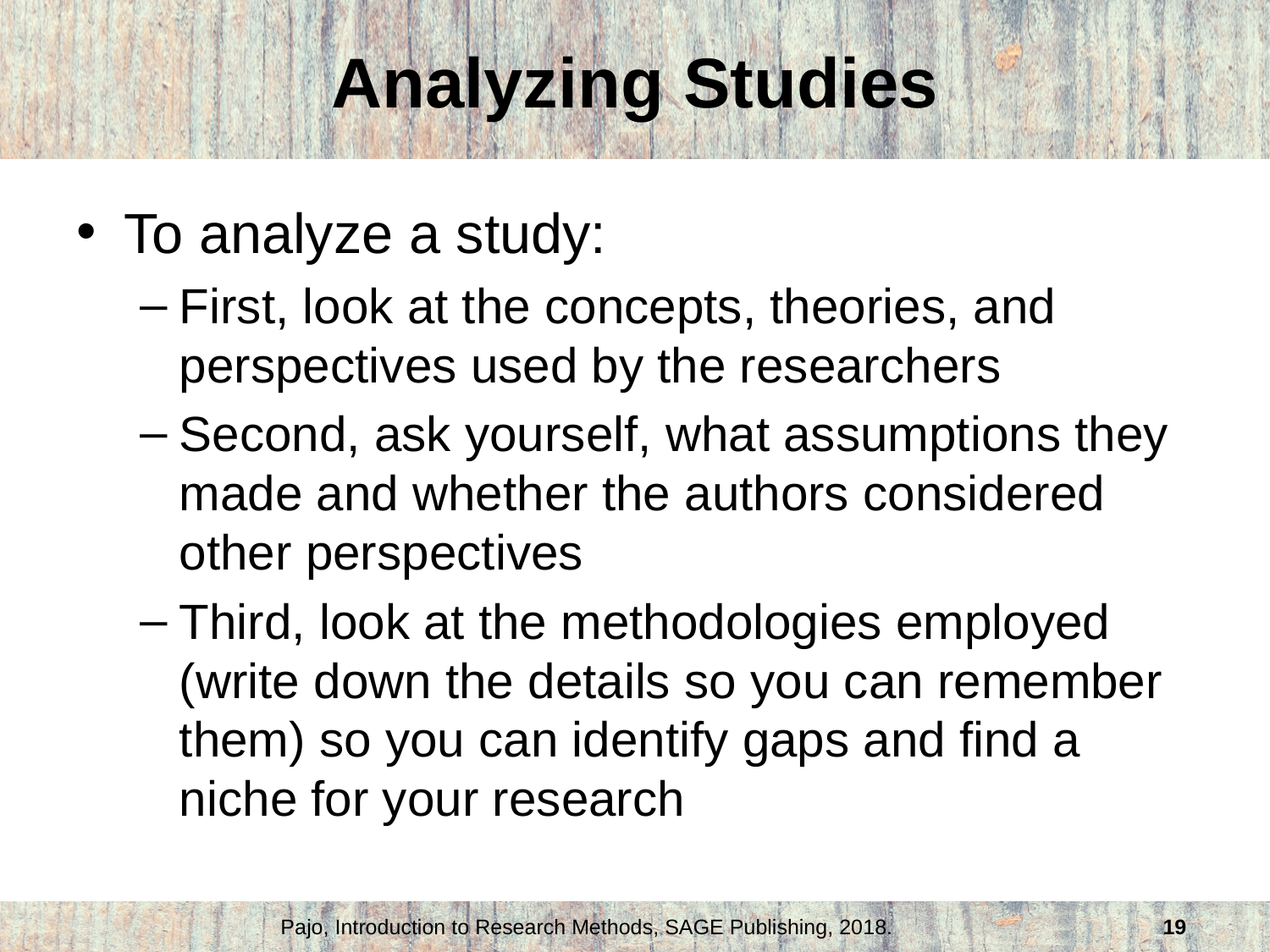

# Analyzing Studies
To analyze a study:
First, look at the concepts, theories, and perspectives used by the researchers
Second, ask yourself, what assumptions they made and whether the authors considered other perspectives
Third, look at the methodologies employed (write down the details so you can remember them) so you can identify gaps and find a niche for your research

Pajo, Introduction to Research Methods, SAGE Publishing, 2018.
19